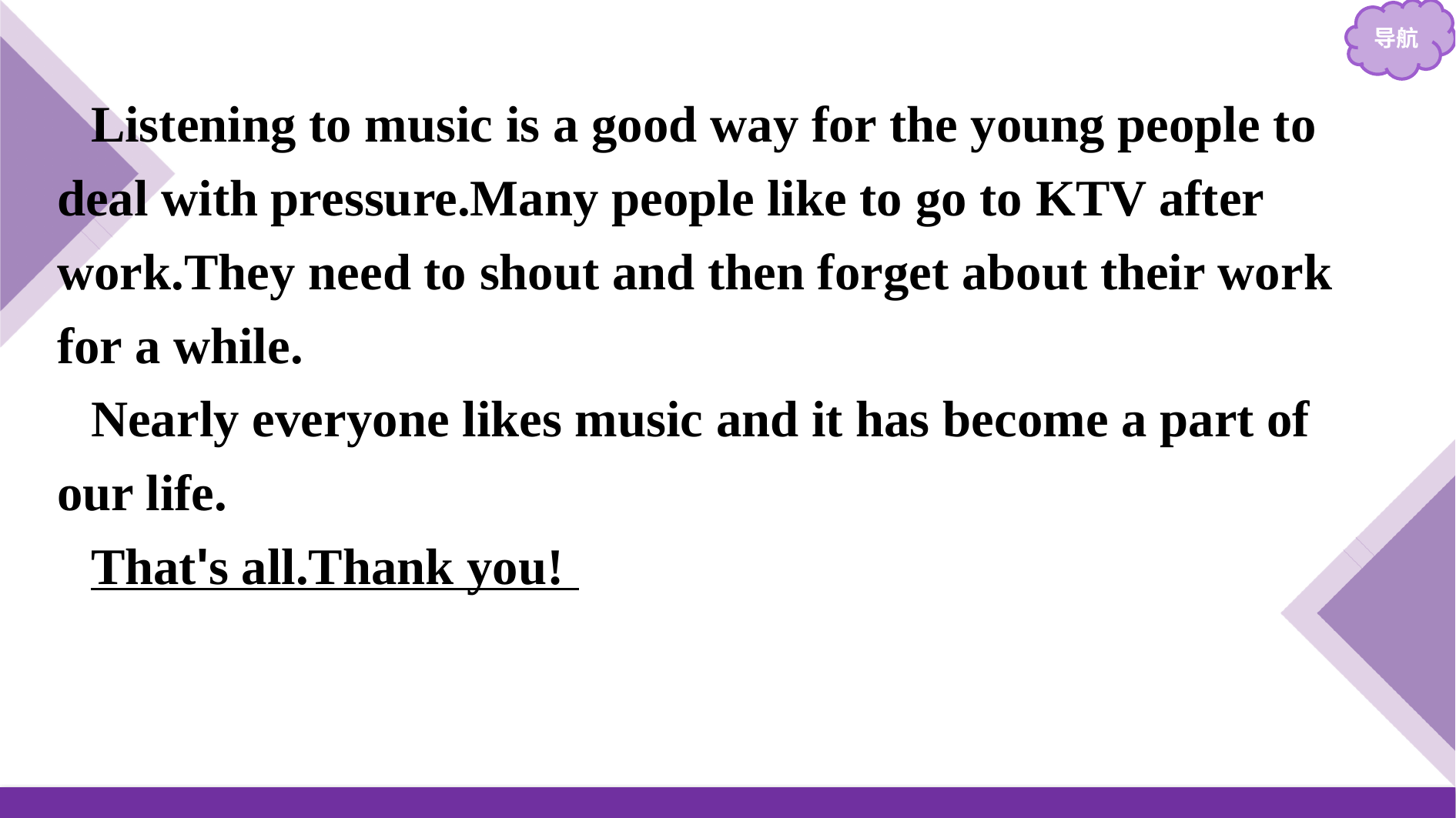

Listening to music is a good way for the young people to deal with pressure.Many people like to go to KTV after work.They need to shout and then forget about their work for a while.
Nearly everyone likes music and it has become a part of our life.
That's all.Thank you!